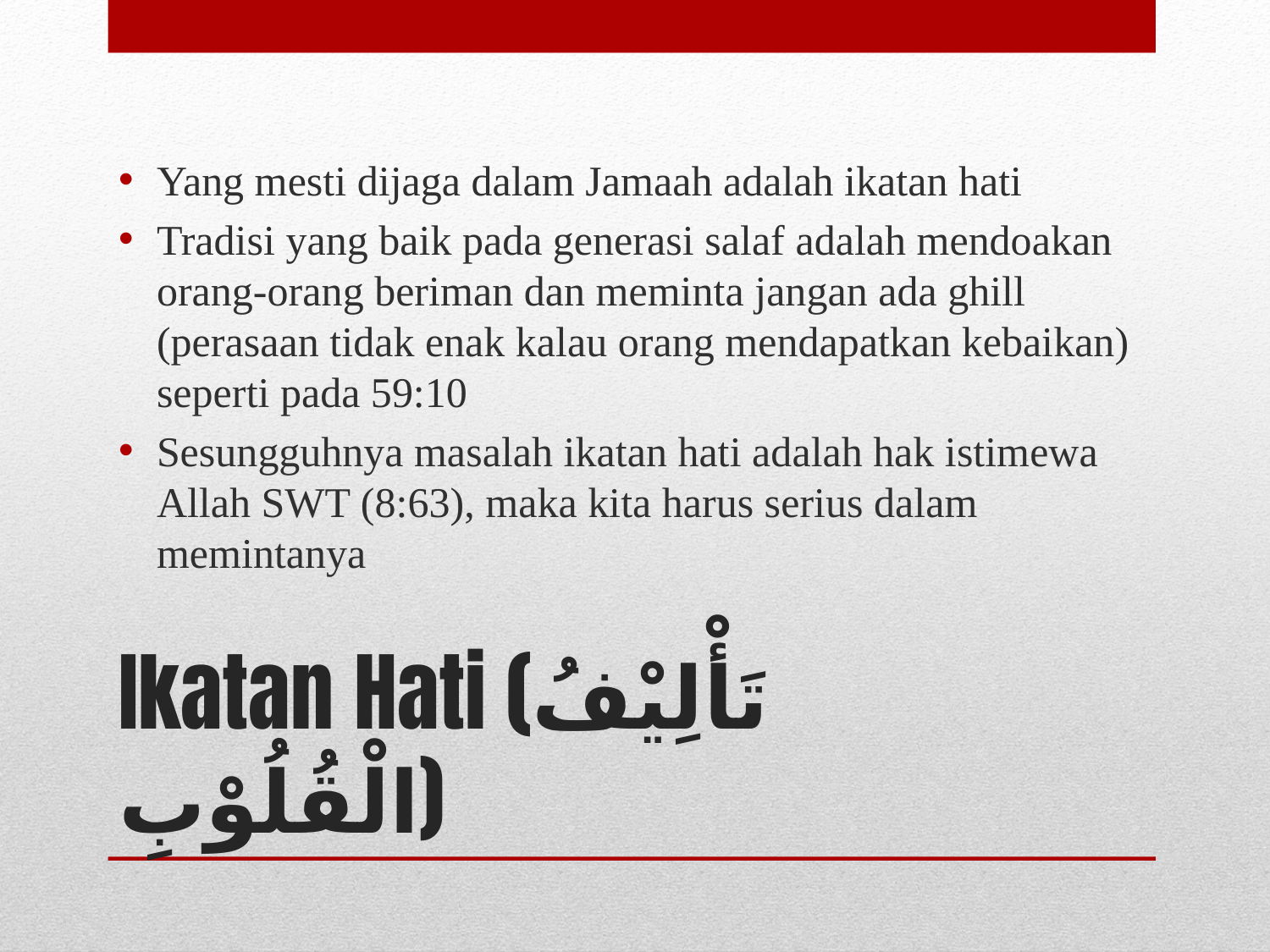

Yang mesti dijaga dalam Jamaah adalah ikatan hati
Tradisi yang baik pada generasi salaf adalah mendoakan orang-orang beriman dan meminta jangan ada ghill (perasaan tidak enak kalau orang mendapatkan kebaikan) seperti pada 59:10
Sesungguhnya masalah ikatan hati adalah hak istimewa Allah SWT (8:63), maka kita harus serius dalam memintanya
# Ikatan Hati (تَأْلِيْفُ الْقُلُوْبِ)